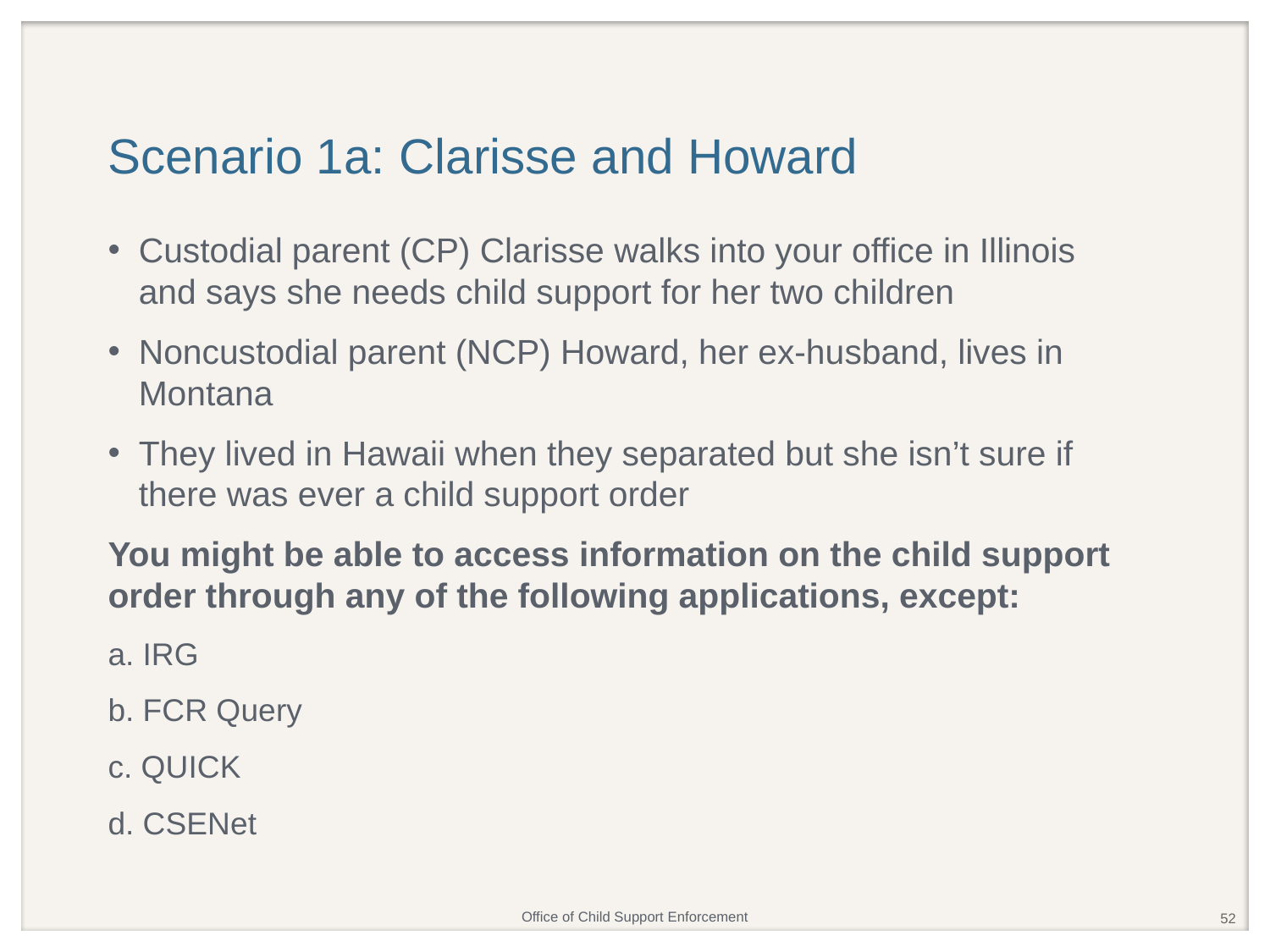

# Scenario 1a: Clarisse and Howard
Custodial parent (CP) Clarisse walks into your office in Illinois and says she needs child support for her two children
Noncustodial parent (NCP) Howard, her ex-husband, lives in Montana
They lived in Hawaii when they separated but she isn’t sure if there was ever a child support order
You might be able to access information on the child support order through any of the following applications, except:
a. IRG
b. FCR Query
c. QUICK
d. CSENet
52